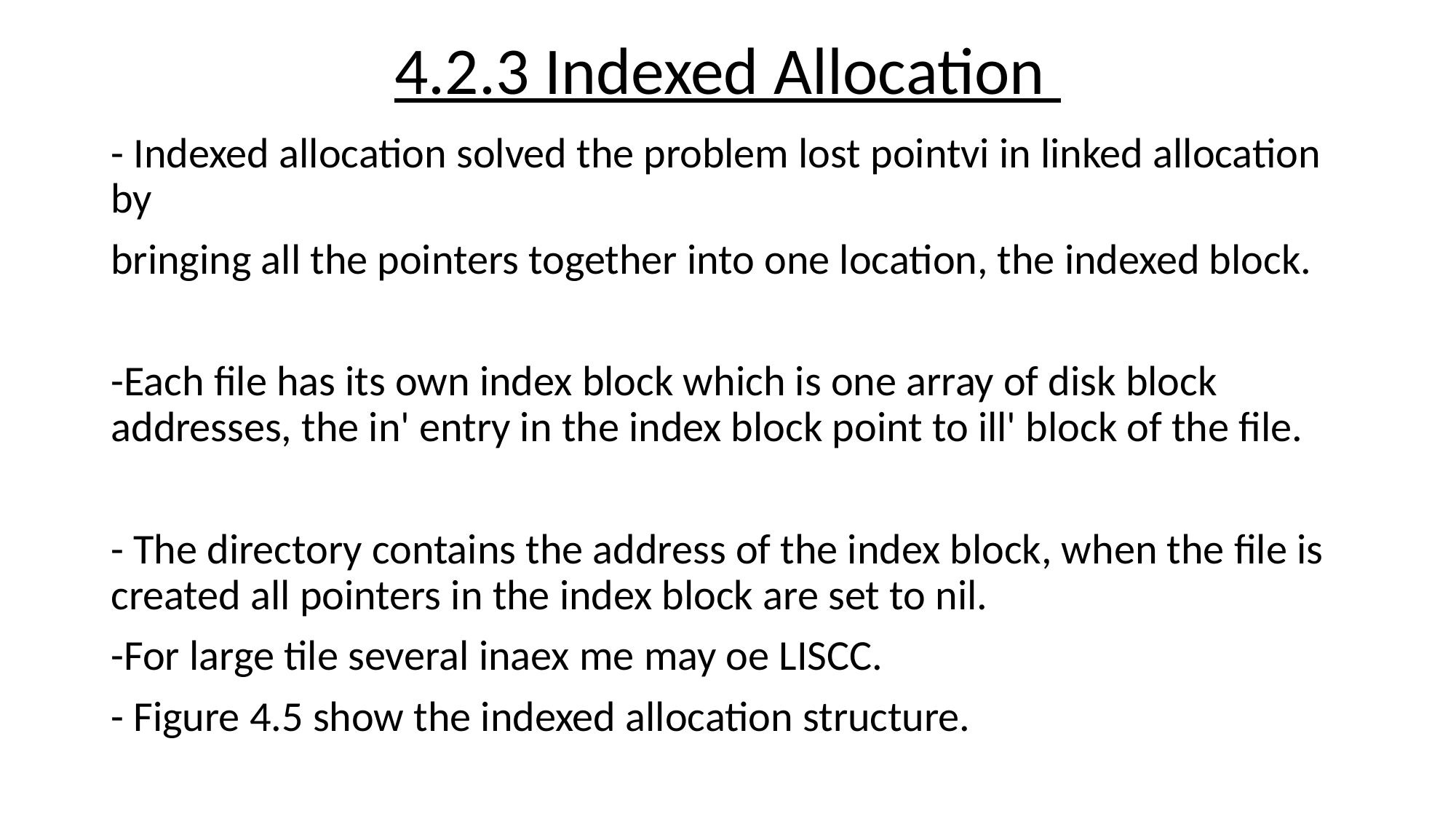

# 4.2.3 Indexed Allocation

- Indexed allocation solved the problem lost pointvi in linked allocation by
bringing all the pointers together into one location, the indexed block.

-Each file has its own index block which is one array of disk block addresses, the in' entry in the index block point to ill' block of the file.

- The directory contains the address of the index block, when the file is created all pointers in the index block are set to nil.
-For large tile several inaex me may oe LISCC.
- Figure 4.5 show the indexed allocation structure.